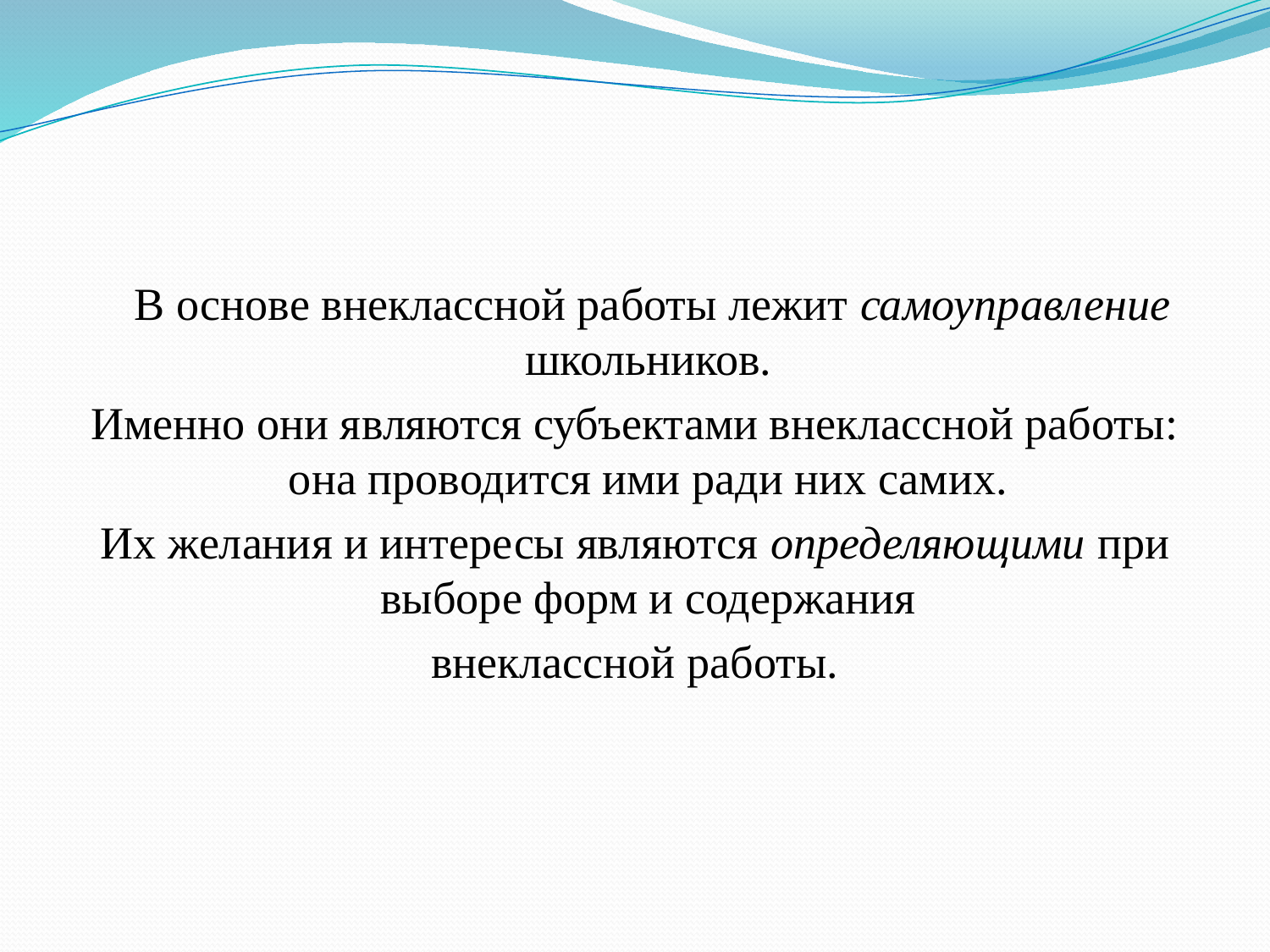

#
   В основе внеклассной работы лежит самоуправление школьников.
Именно они являются субъектами внеклассной работы: она проводится ими ради них самих.
Их желания и интересы являются определяющими при выборе форм и содержания
внеклассной работы.